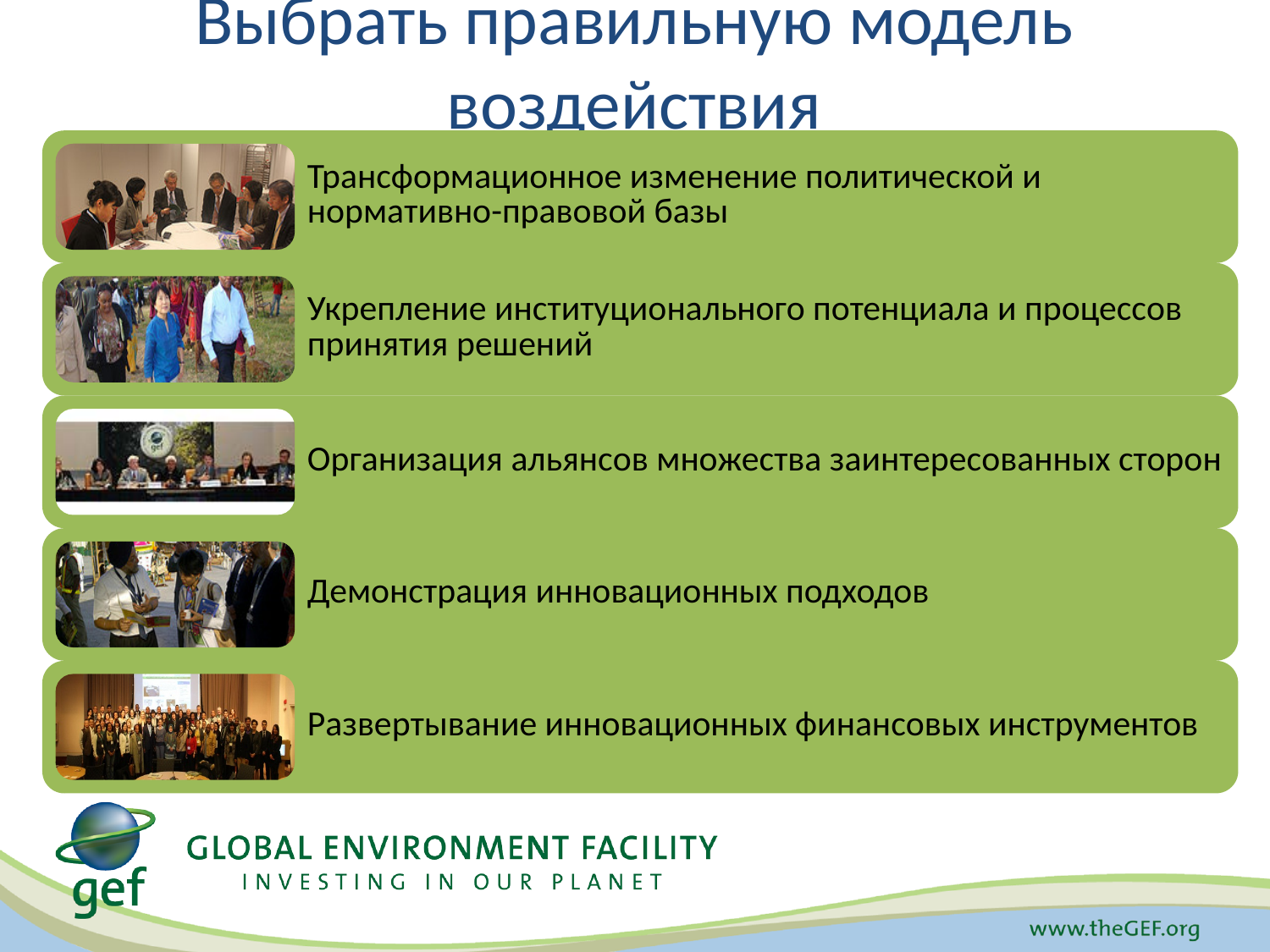

# Выбрать правильную модель воздействия
Трансформационное изменение политической и нормативно-правовой базы
Укрепление институционального потенциала и процессов принятия решений
Организация альянсов множества заинтересованных сторон
Демонстрация инновационных подходов
Развертывание инновационных финансовых инструментов